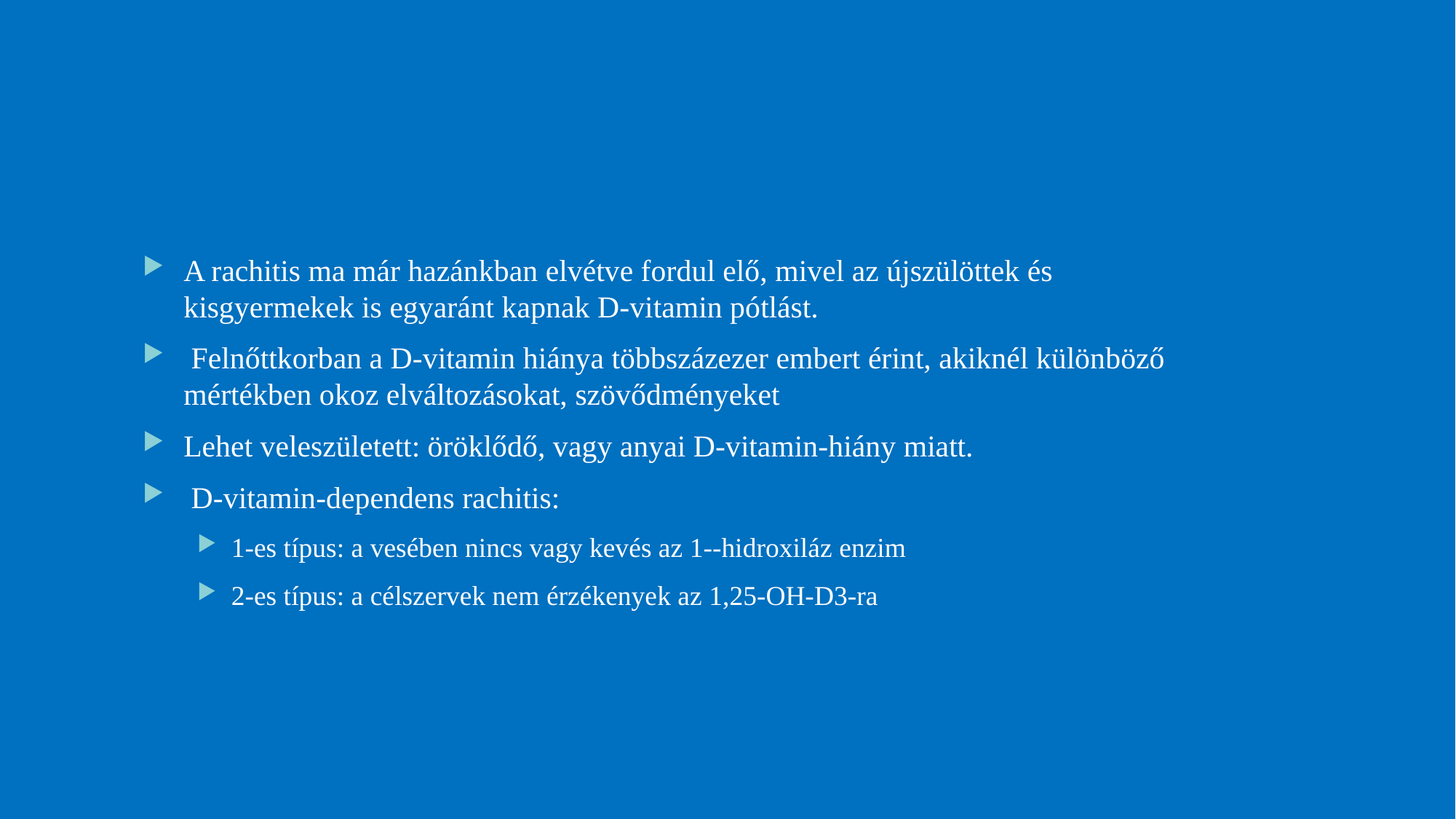

25
#
A rachitis ma már hazánkban elvétve fordul elő, mivel az újszülöttek és kisgyermekek is egyaránt kapnak D-vitamin pótlást.
 Felnőttkorban a D-vitamin hiánya többszázezer embert érint, akiknél különböző mértékben okoz elváltozásokat, szövődményeket
Lehet veleszületett: öröklődő, vagy anyai D-vitamin-hiány miatt.
 D-vitamin-dependens rachitis:
1-es típus: a vesében nincs vagy kevés az 1--hidroxiláz enzim
2-es típus: a célszervek nem érzékenyek az 1,25-OH-D3-ra